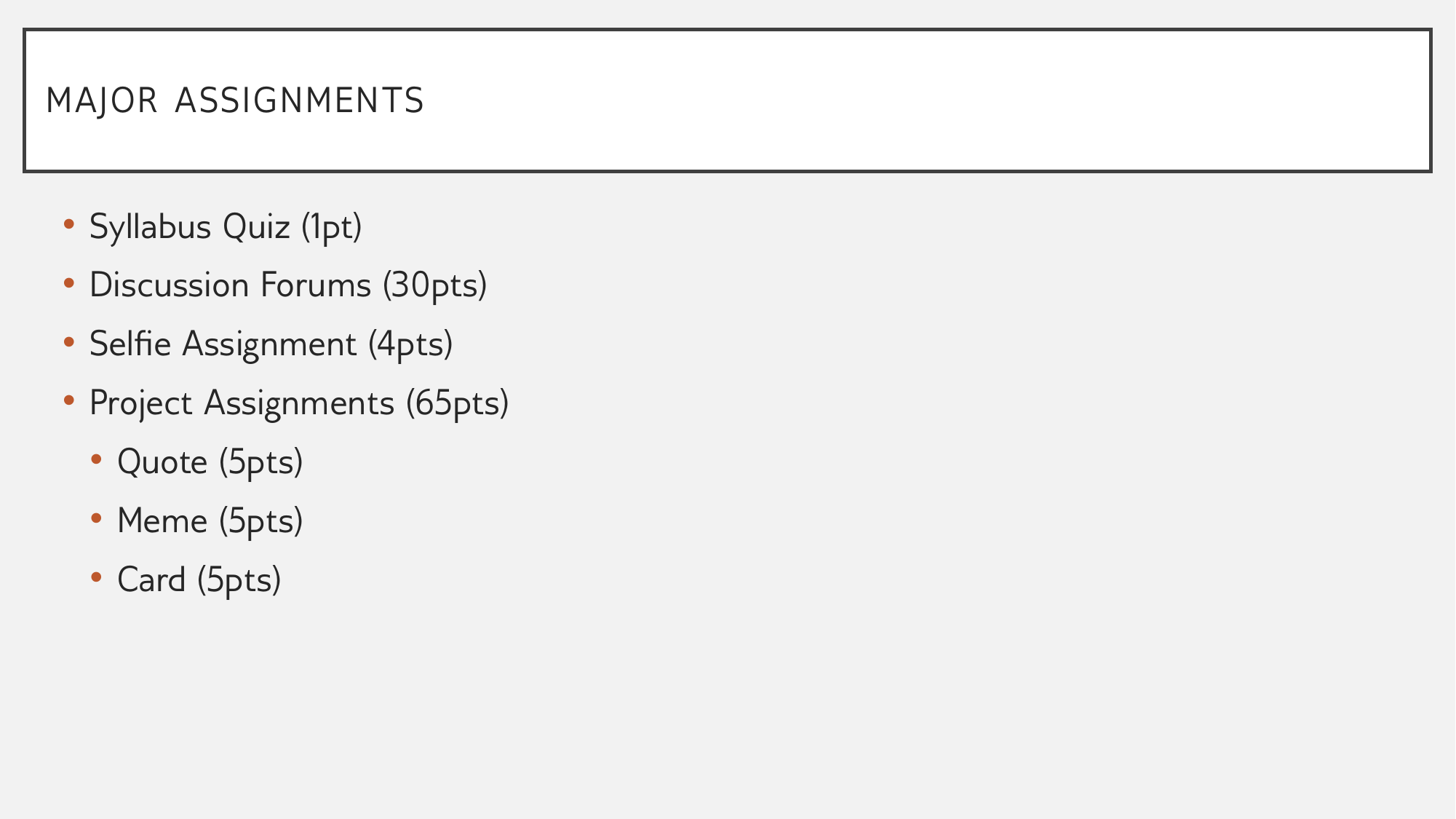

# Major Assignments
Syllabus Quiz (1pt)
Discussion Forums (30pts)
Selfie Assignment (4pts)
Project Assignments (65pts)
Quote (5pts)
Meme (5pts)
Card (5pts)